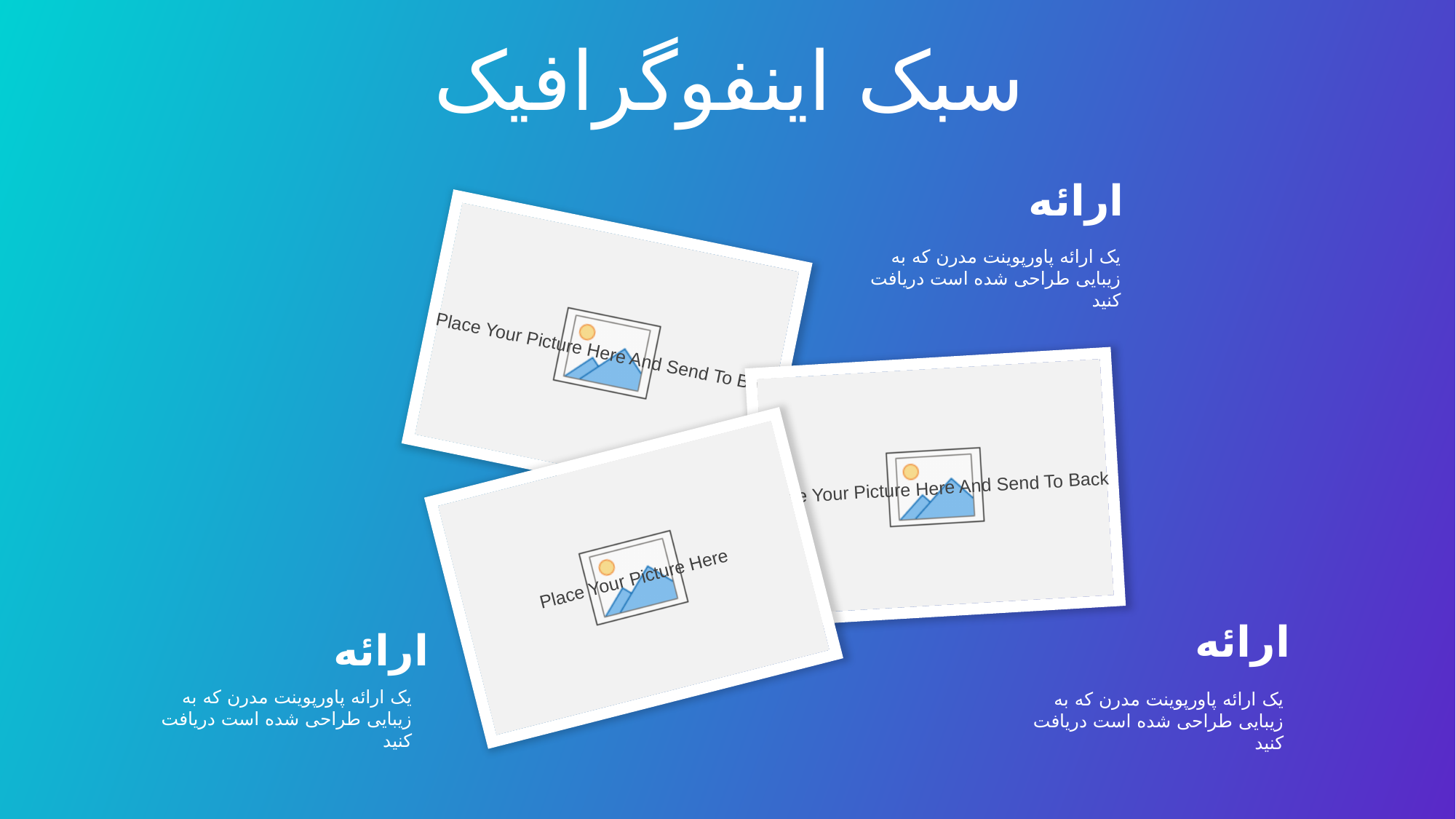

سبک اینفوگرافیک
ارائه

یک ارائه پاورپوینت مدرن که به زیبایی طراحی شده است دریافت کنید

ارائه
ارائه
یک ارائه پاورپوینت مدرن که به زیبایی طراحی شده است دریافت کنید
یک ارائه پاورپوینت مدرن که به زیبایی طراحی شده است دریافت کنید